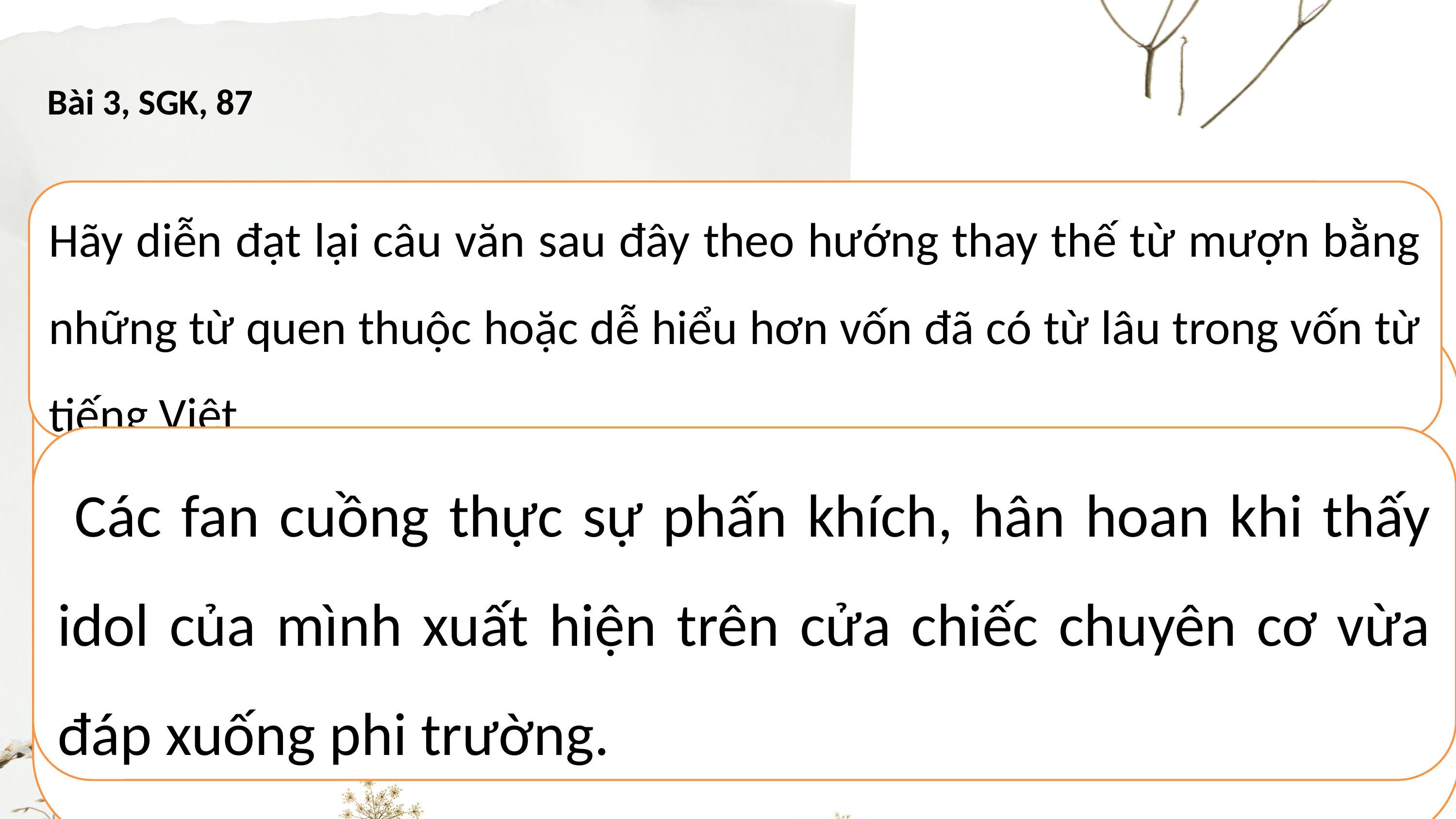

Bài 3, SGK, 87
Hãy diễn đạt lại câu văn sau đây theo hướng thay thế từ mượn bằng những từ quen thuộc hoặc dễ hiểu hơn vốn đã có từ lâu trong vốn từ tiếng Việt

 Các fan cuồng thực sự phấn khích, hân hoan khi thấy idol của mình xuất hiện trên cửa chiếc chuyên cơ vừa đáp xuống phi trường.